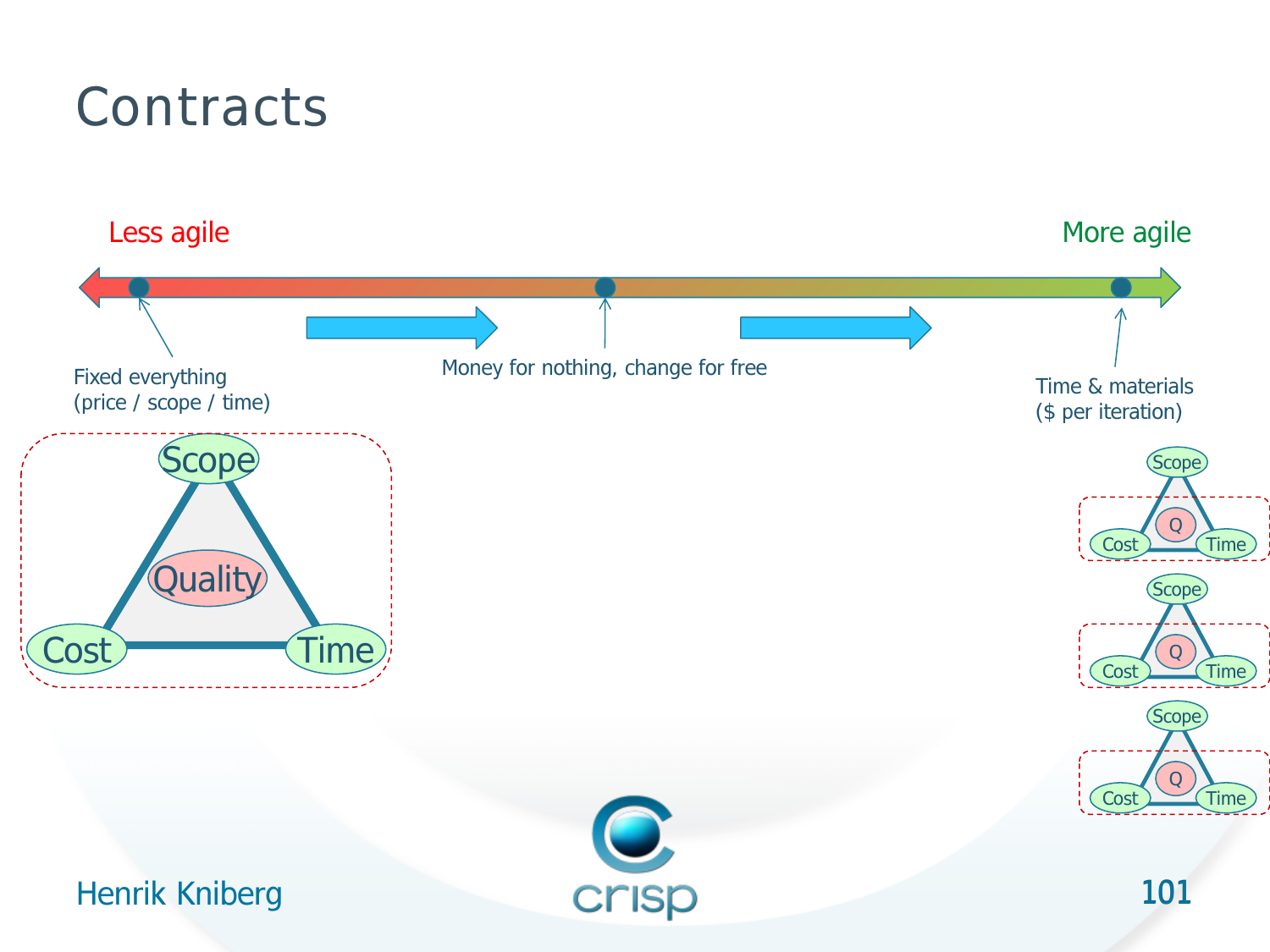

# Contracts
Less agile
More agile

Fixed everything
(price / scope / time)

Money for nothing, change for free

Time & materials
($ per iteration)

Scope

Quality
Cost
Time
Scope

Q
Cost
Time
Scope

Q
Cost
Time
Scope

Q
Cost
Time
101
Henrik Kniberg